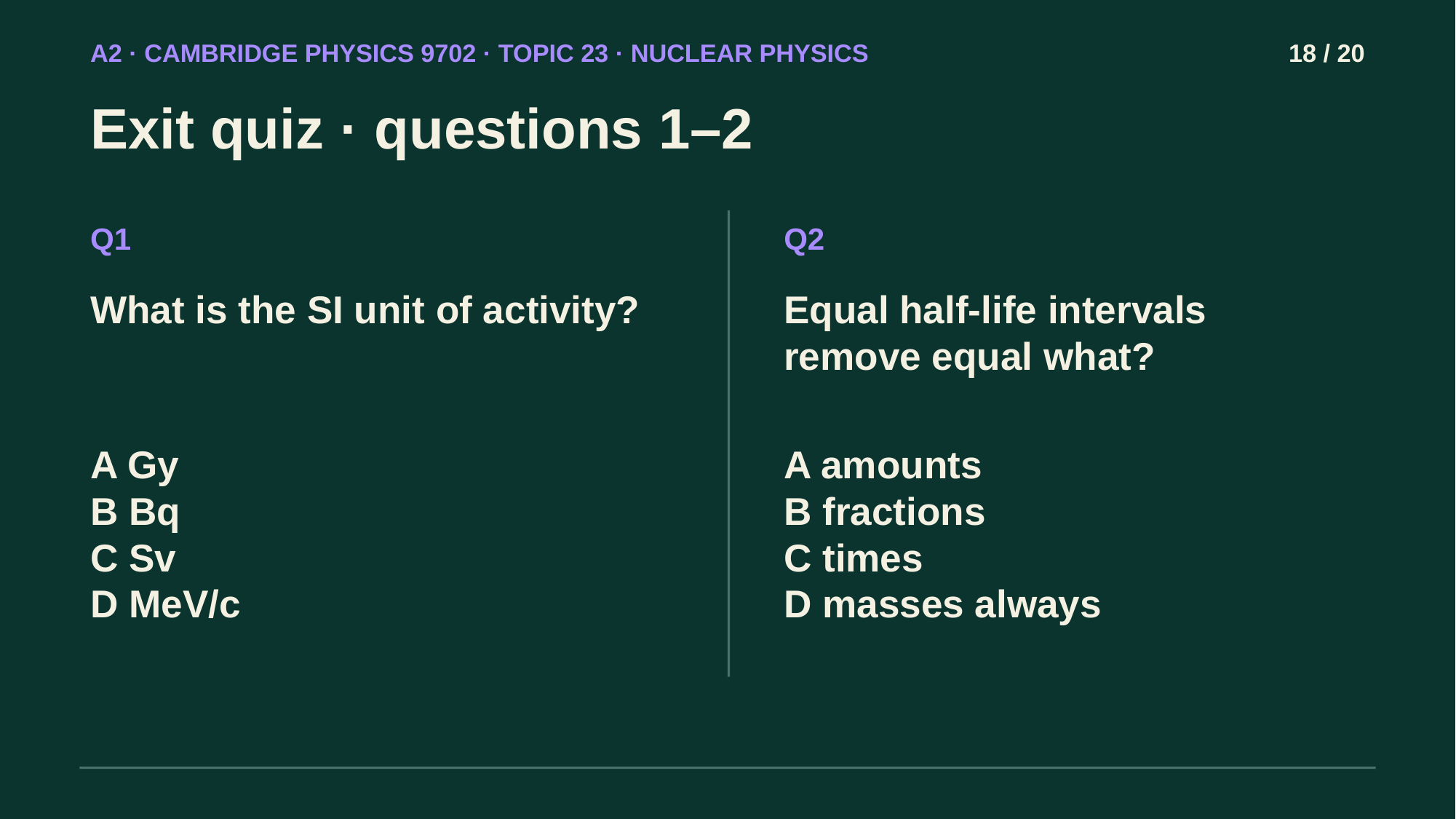

A2 · CAMBRIDGE PHYSICS 9702 · TOPIC 23 · NUCLEAR PHYSICS
18 / 20
Exit quiz · questions 1–2

Q1
Q2
What is the SI unit of activity?
Equal half-life intervals remove equal what?
A Gy
B Bq
C Sv
D MeV/c
A amounts
B fractions
C times
D masses always